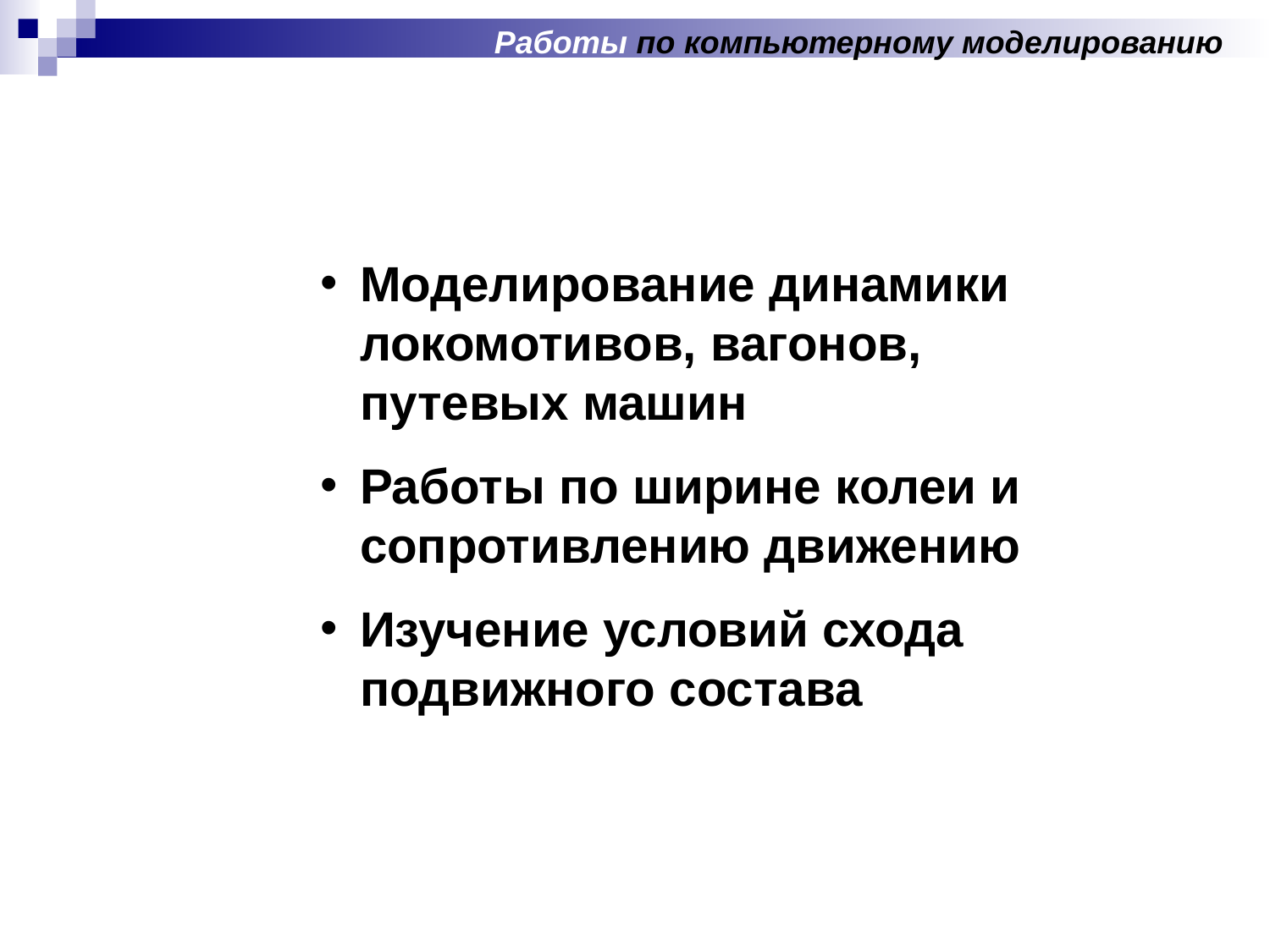

Работы по компьютерному моделированию
Моделирование динамики локомотивов, вагонов, путевых машин
Работы по ширине колеи и сопротивлению движению
Изучение условий схода подвижного состава